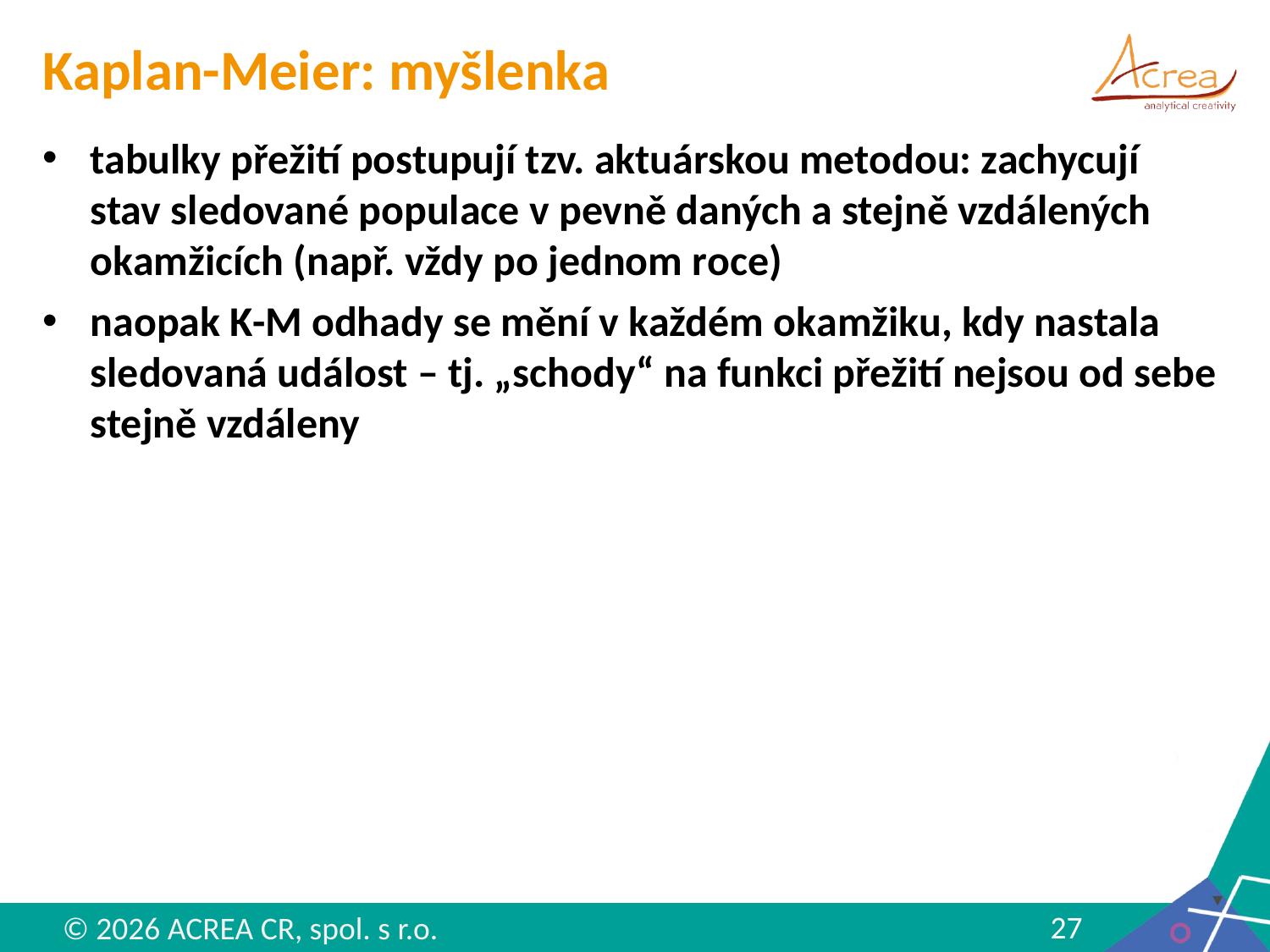

# Kaplan-Meier: myšlenka
tabulky přežití postupují tzv. aktuárskou metodou: zachycují stav sledované populace v pevně daných a stejně vzdálených okamžicích (např. vždy po jednom roce)
naopak K-M odhady se mění v každém okamžiku, kdy nastala sledovaná událost – tj. „schody“ na funkci přežití nejsou od sebe stejně vzdáleny